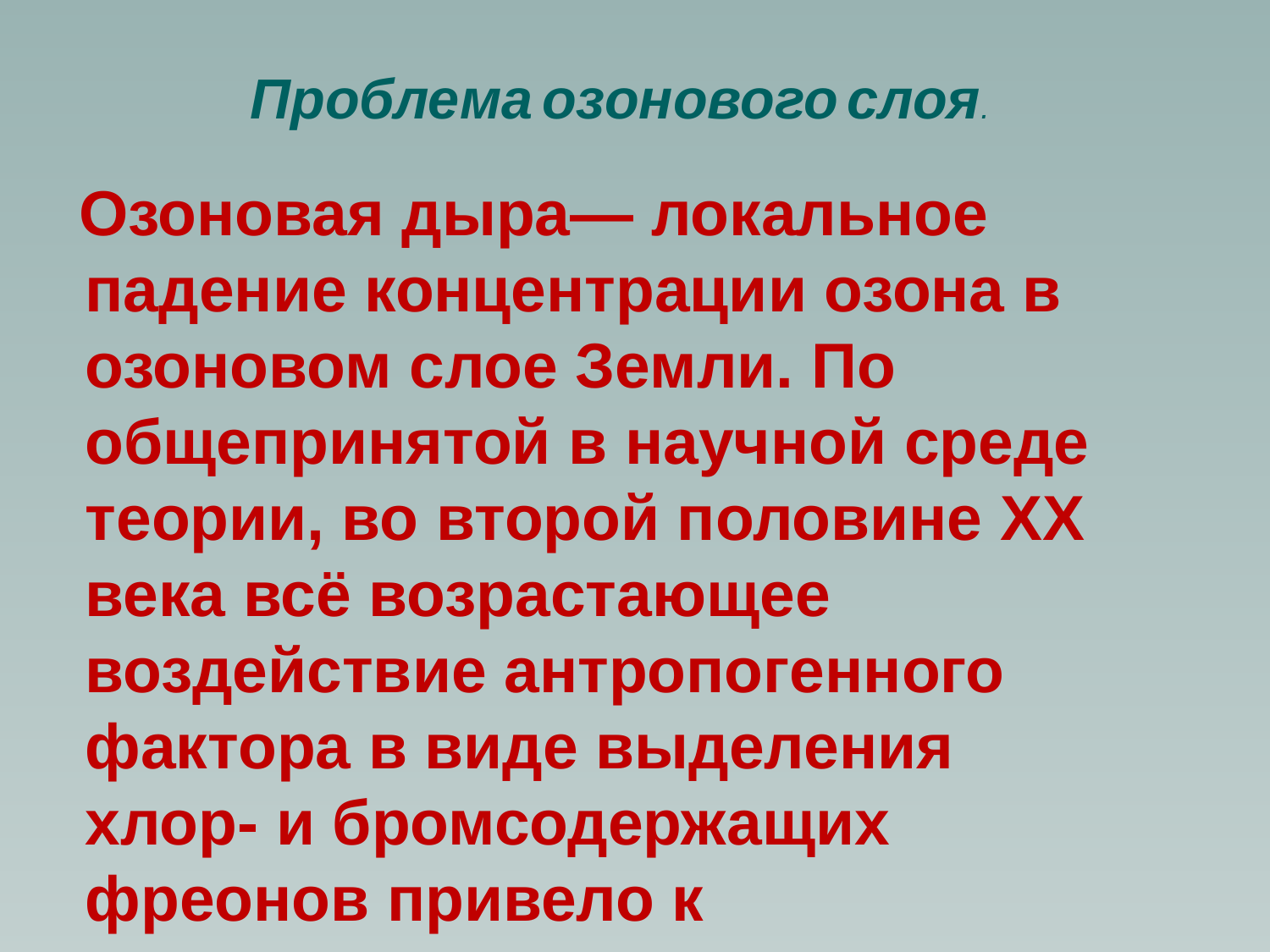

Проблема озонового слоя.
   Озоновая дыра— локальное падение концентрации озона в озоновом слое Земли. По общепринятой в научной среде теории, во второй половине XX века всё возрастающее воздействие антропогенного фактора в виде выделения хлор- и бромсодержащих фреонов привело к значительному утончению озонового слоя.